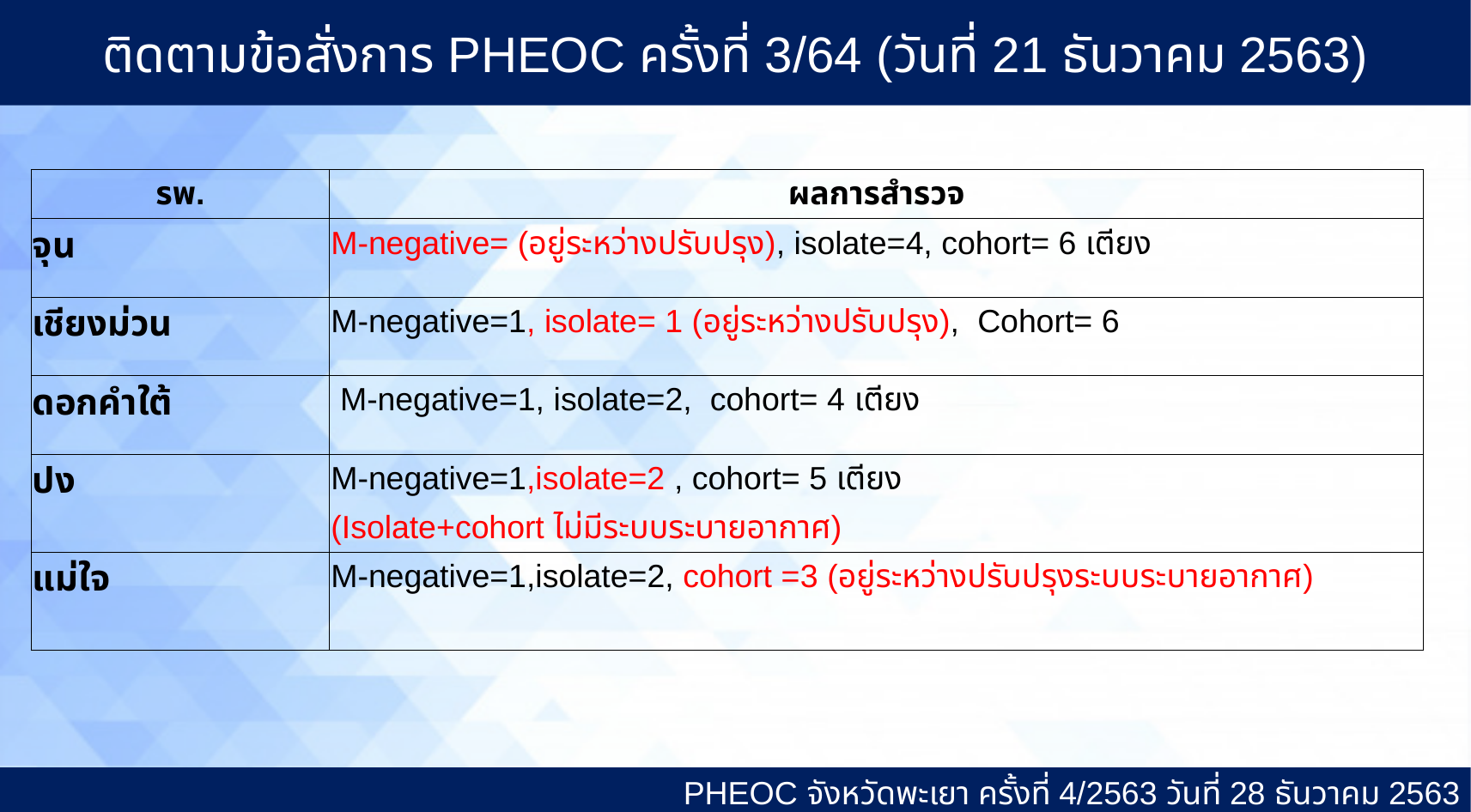

ติดตามข้อสั่งการ PHEOC ครั้งที่ 3/64 (วันที่ 21 ธันวาคม 2563)
| รพ. | ผลการสำรวจ |
| --- | --- |
| จุน | M-negative= (อยู่ระหว่างปรับปรุง), isolate=4, cohort= 6 เตียง |
| เชียงม่วน | M-negative=1, isolate= 1 (อยู่ระหว่างปรับปรุง), Cohort= 6 |
| ดอกคำใต้ | M-negative=1, isolate=2, cohort= 4 เตียง |
| ปง | M-negative=1,isolate=2 , cohort= 5 เตียง (Isolate+cohort ไม่มีระบบระบายอากาศ) |
| แม่ใจ | M-negative=1,isolate=2, cohort =3 (อยู่ระหว่างปรับปรุงระบบระบายอากาศ) |
PHEOC จังหวัดพะเยา ครั้งที่ 4/2563 วันที่ 28 ธันวาคม 2563